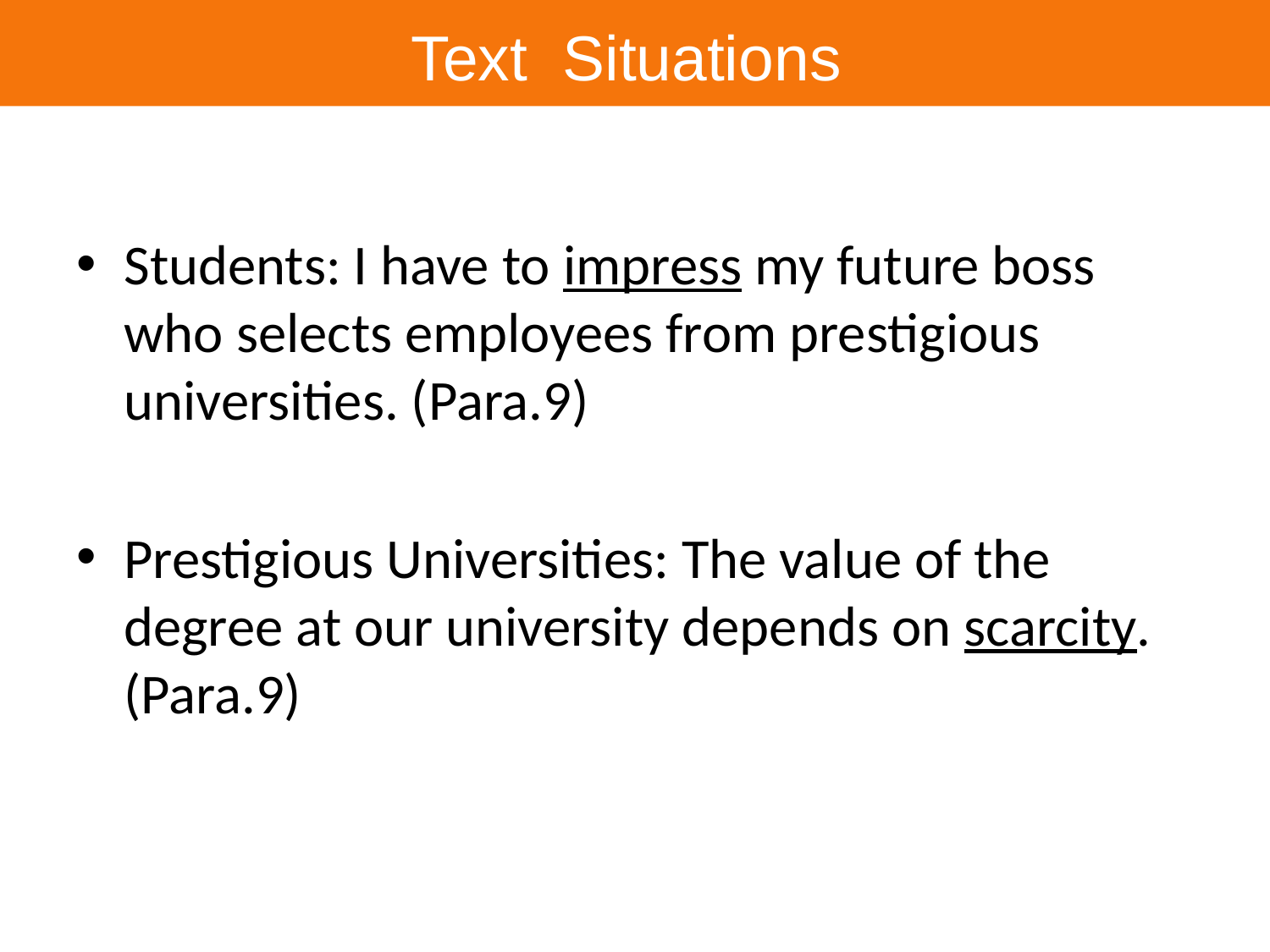

Text  Situations

Students: I have to impress my future boss who selects employees from prestigious universities. (Para.9)

Prestigious Universities: The value of the degree at our university depends on scarcity. (Para.9)